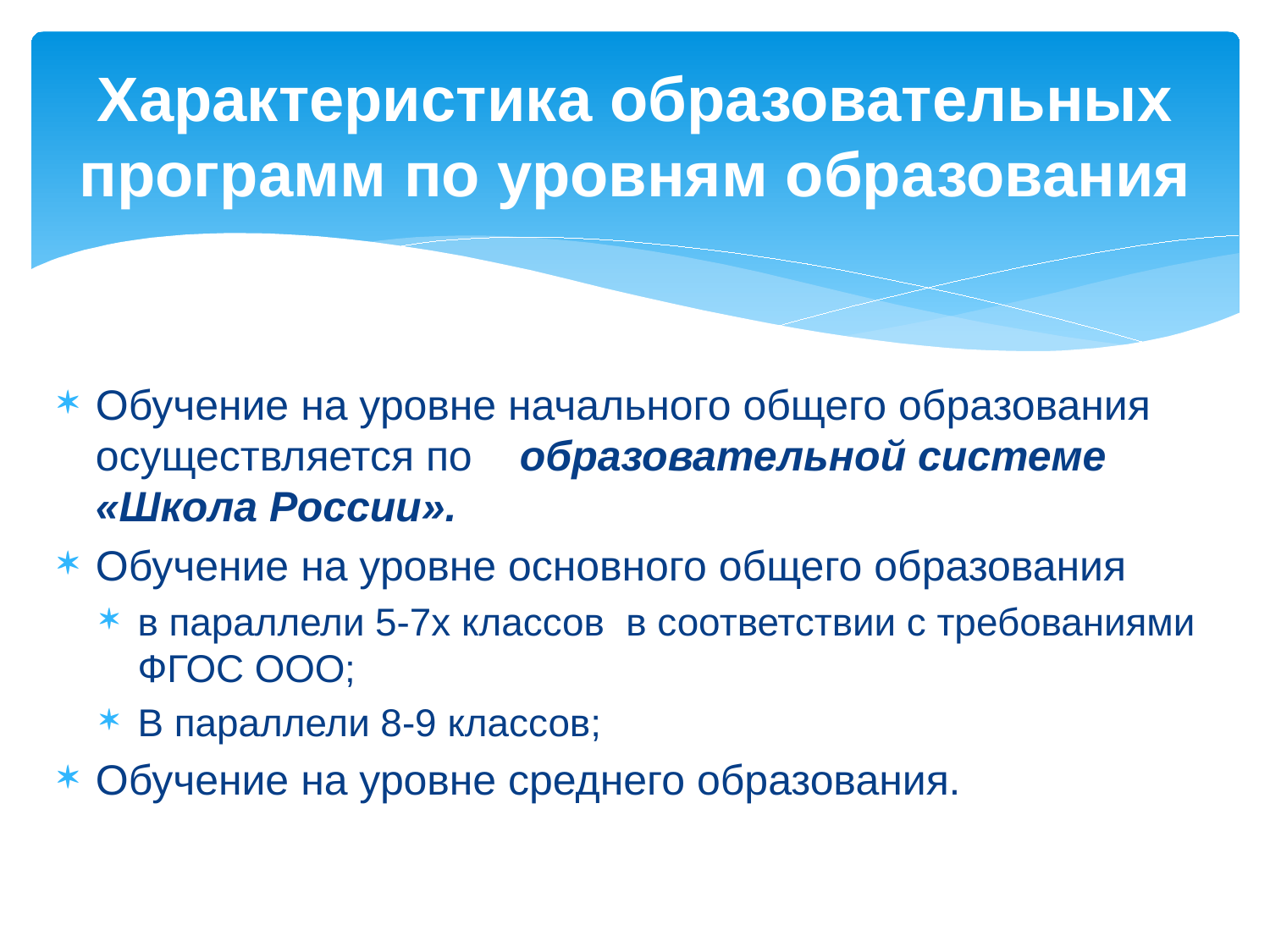

# Характеристика образовательных программ по уровням образования
Обучение на уровне начального общего образования осуществляется по    образовательной системе  «Школа России».
Обучение на уровне основного общего образования
в параллели 5-7х классов  в соответствии с требованиями ФГОС ООО;
В параллели 8-9 классов;
Обучение на уровне среднего образования.